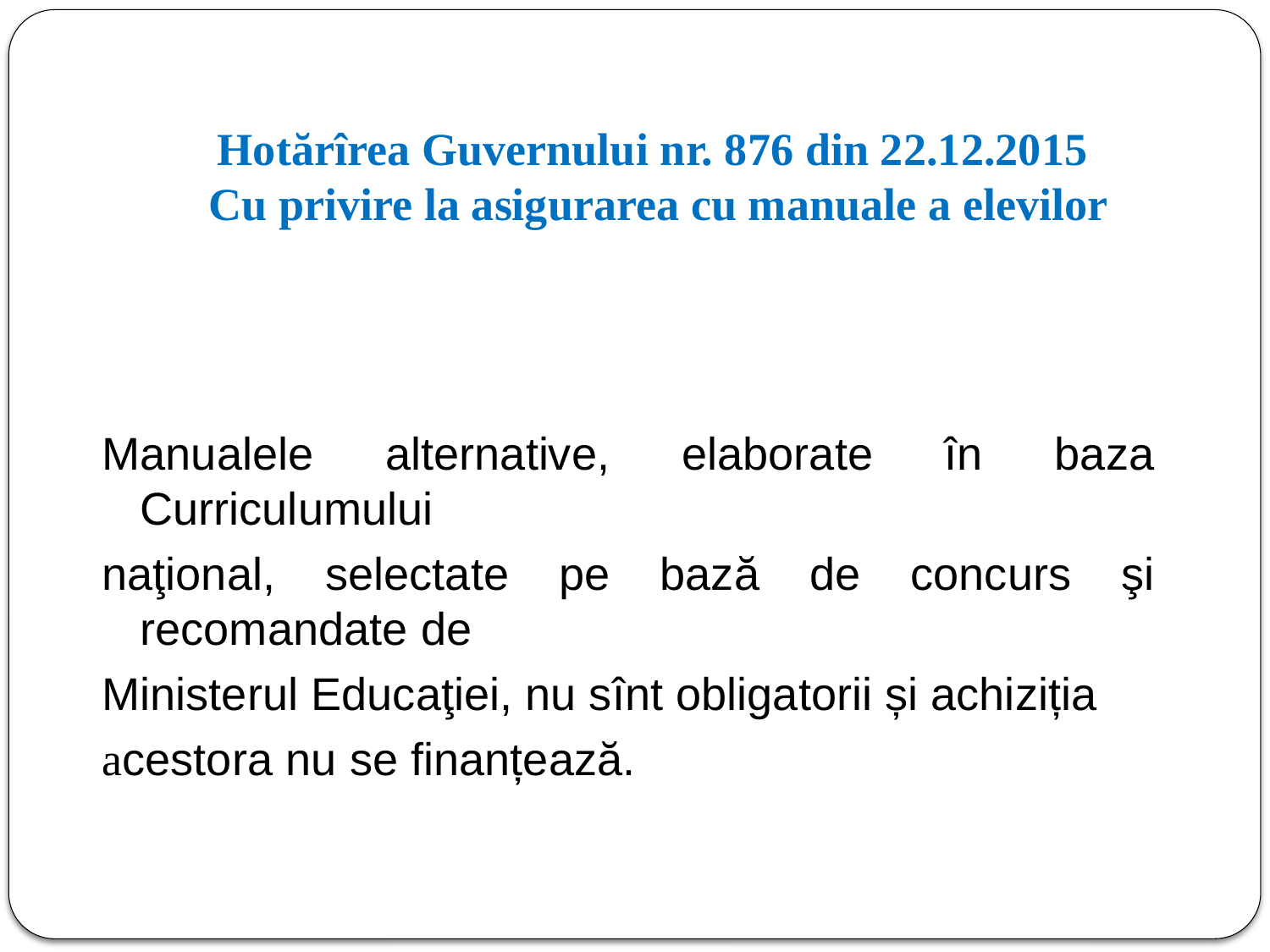

# Hotărîrea Guvernului nr. 876 din 22.12.2015 Cu privire la asigurarea cu manuale a elevilor

Manualele alternative, elaborate în baza Curriculumului
naţional, selectate pe bază de concurs şi recomandate de
Ministerul Educaţiei, nu sînt obligatorii și achiziția
acestora nu se finanțează.